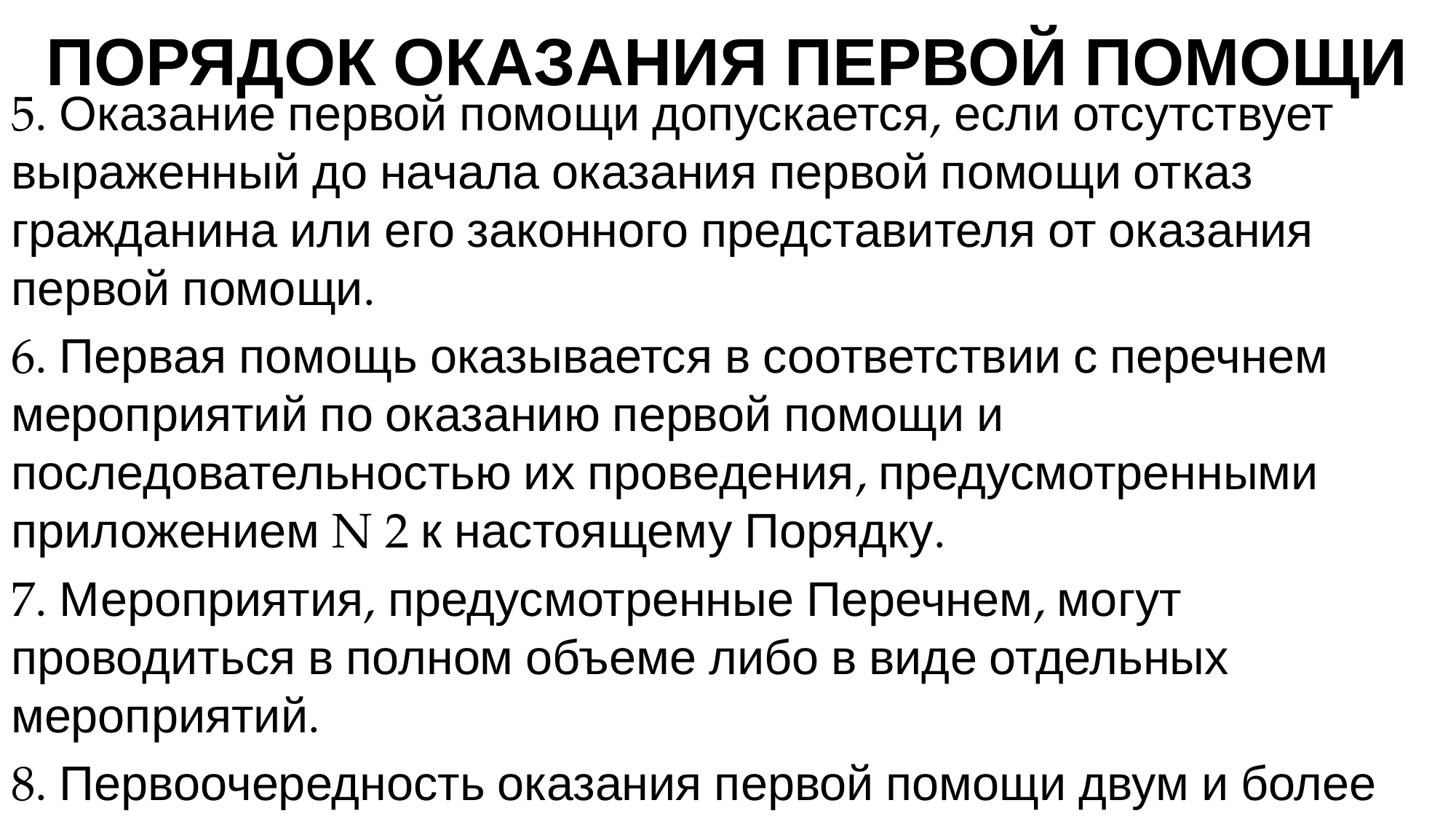

# ПОРЯДОК ОКАЗАНИЯ ПЕРВОЙ ПОМОЩИ
5. Оказание первой помощи допускается, если отсутствует выраженный до начала оказания первой помощи отказ гражданина или его законного представителя от оказания первой помощи.
6. Первая помощь оказывается в соответствии с перечнем мероприятий по оказанию первой помощи и последовательностью их проведения, предусмотренными приложением N 2 к настоящему Порядку.
7. Мероприятия, предусмотренные Перечнем, могут проводиться в полном объеме либо в виде отдельных мероприятий.
8. Первоочередность оказания первой помощи двум и более пострадавшим определяется исходя из тяжести состояния, приоритет - детям (несовершеннолетним).